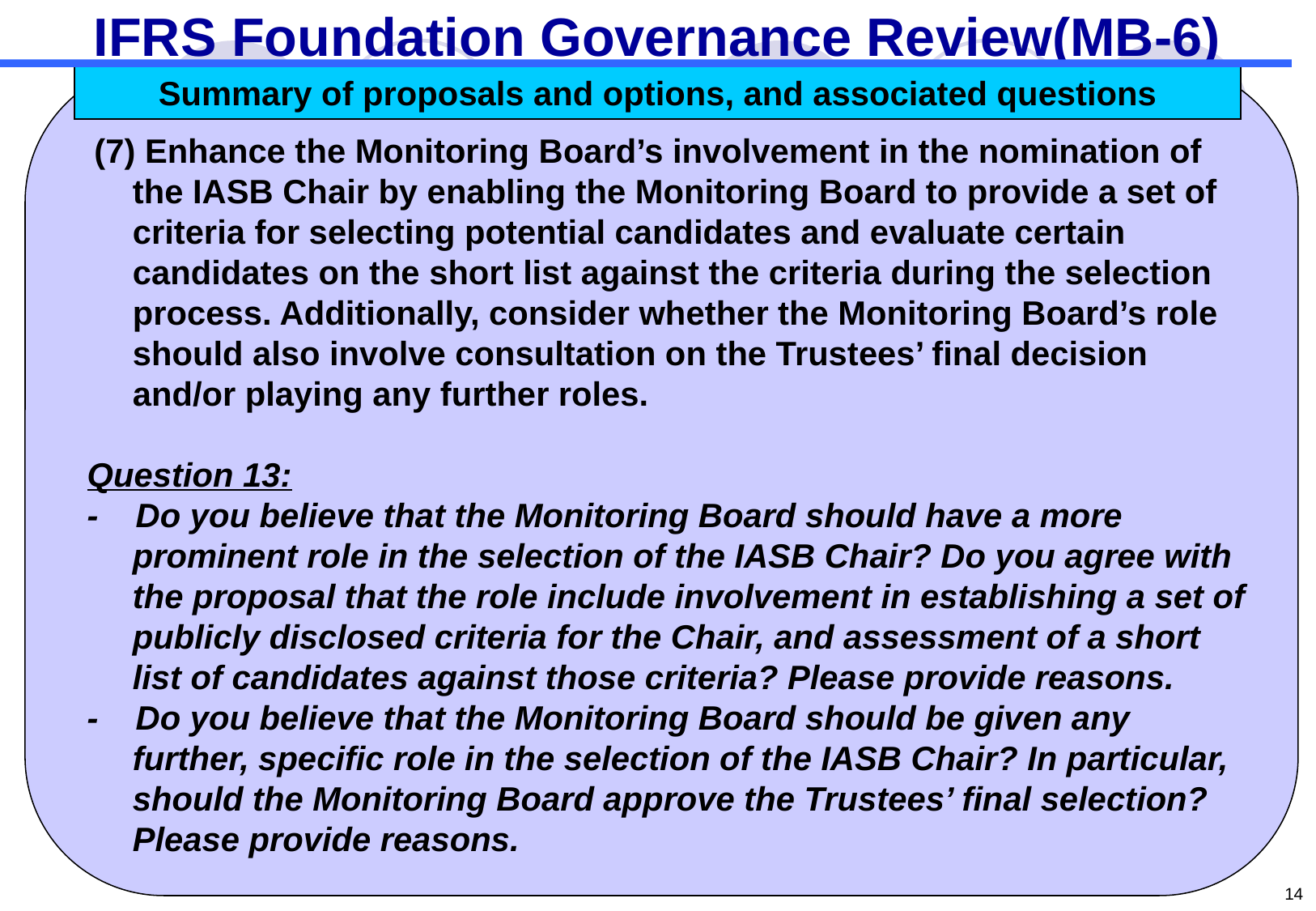

IFRS Foundation Governance Review(MB-6)

 (7) Enhance the Monitoring Board’s involvement in the nomination of the IASB Chair by enabling the Monitoring Board to provide a set of criteria for selecting potential candidates and evaluate certain candidates on the short list against the criteria during the selection process. Additionally, consider whether the Monitoring Board’s role should also involve consultation on the Trustees’ final decision and/or playing any further roles.

Question 13:
-    Do you believe that the Monitoring Board should have a more prominent role in the selection of the IASB Chair? Do you agree with the proposal that the role include involvement in establishing a set of publicly disclosed criteria for the Chair, and assessment of a short list of candidates against those criteria? Please provide reasons.
-    Do you believe that the Monitoring Board should be given any further, specific role in the selection of the IASB Chair? In particular, should the Monitoring Board approve the Trustees’ final selection? Please provide reasons.
Summary of proposals and options, and associated questions
14